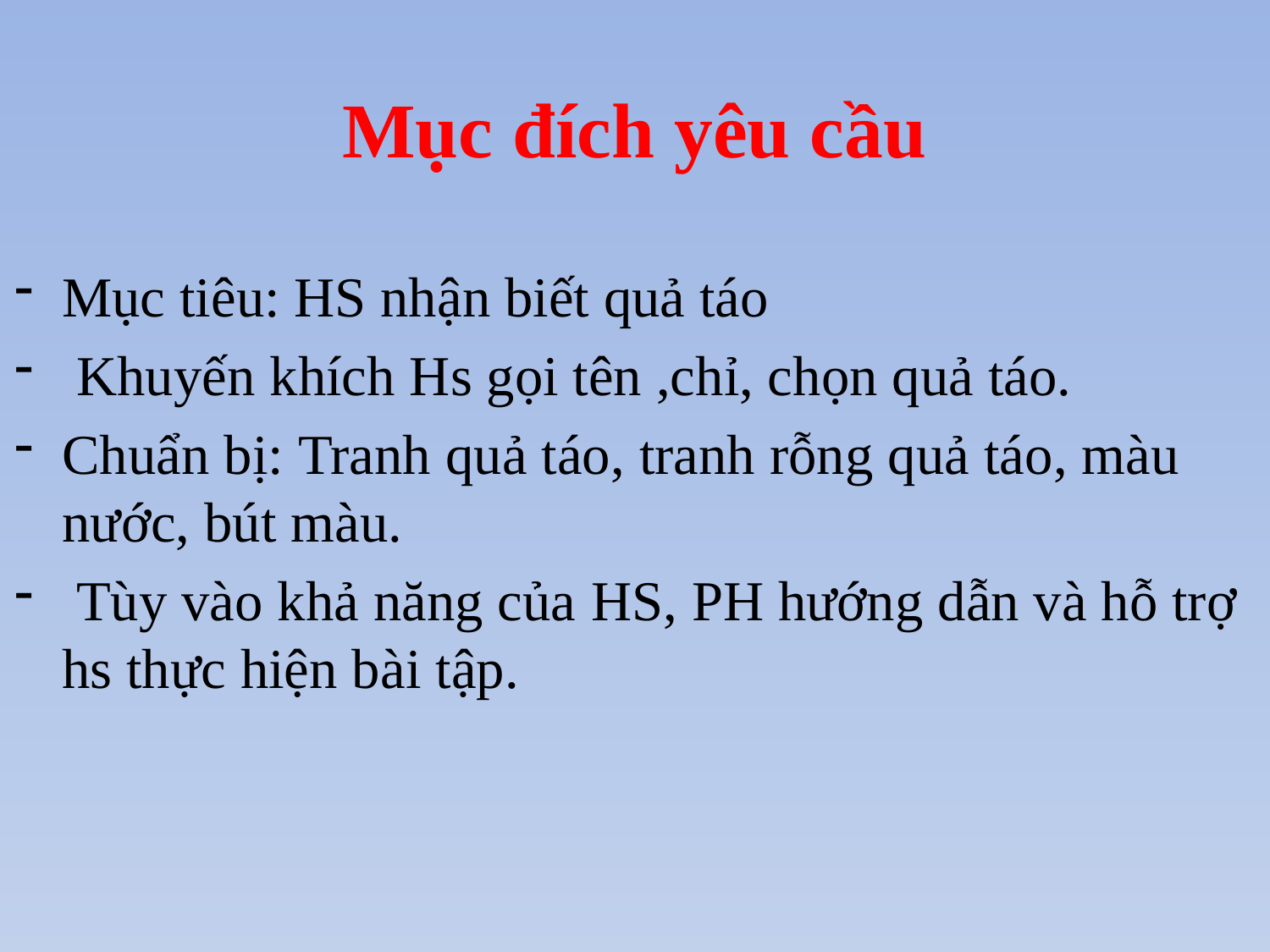

# Mục đích yêu cầu
Mục tiêu: HS nhận biết quả táo
 Khuyến khích Hs gọi tên ,chỉ, chọn quả táo.
Chuẩn bị: Tranh quả táo, tranh rỗng quả táo, màu nước, bút màu.
 Tùy vào khả năng của HS, PH hướng dẫn và hỗ trợ  hs thực hiện bài tập.